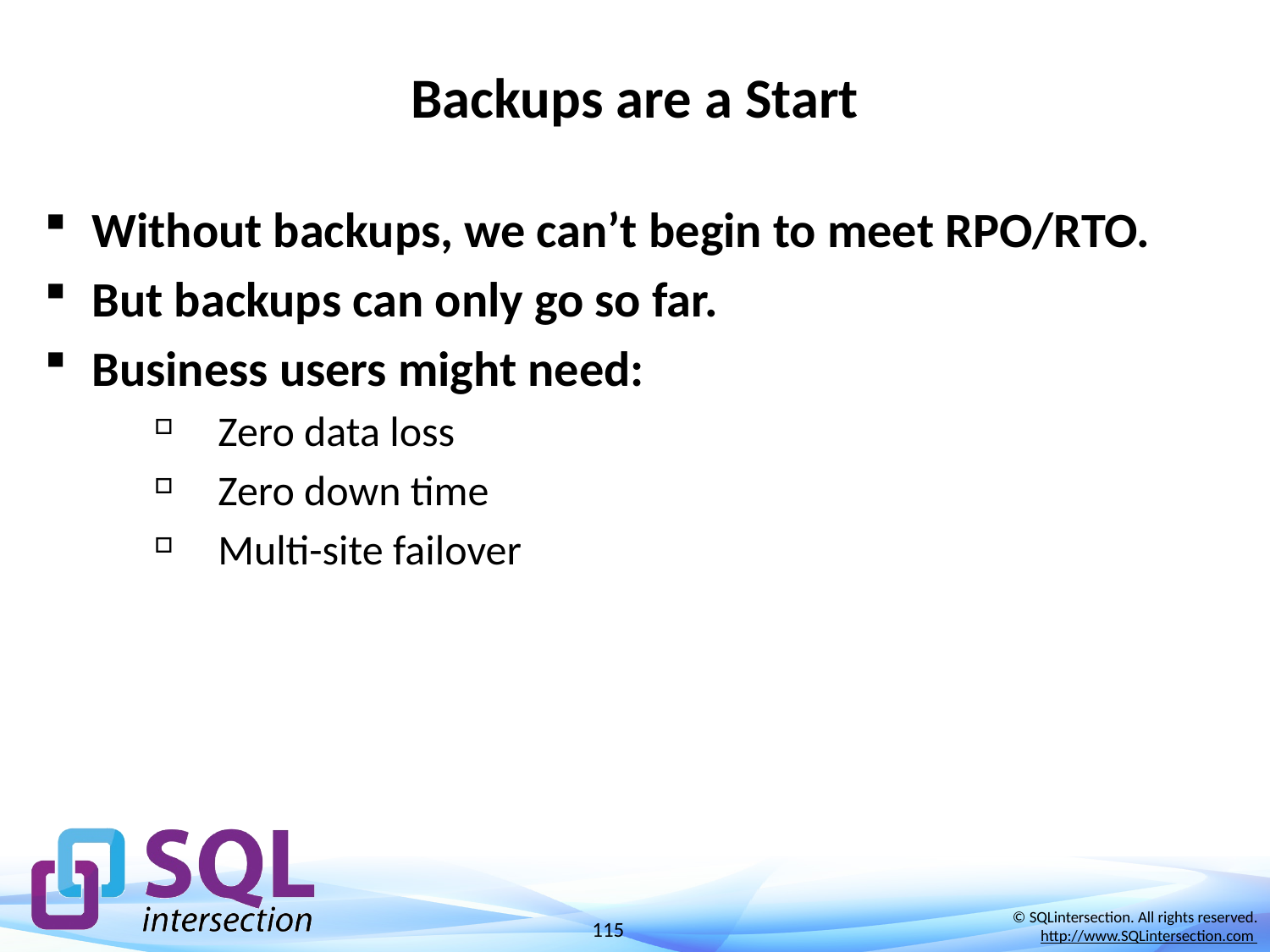

# Backups are a Start
Without backups, we can’t begin to meet RPO/RTO.
But backups can only go so far.
Business users might need:
Zero data loss
Zero down time
Multi-site failover